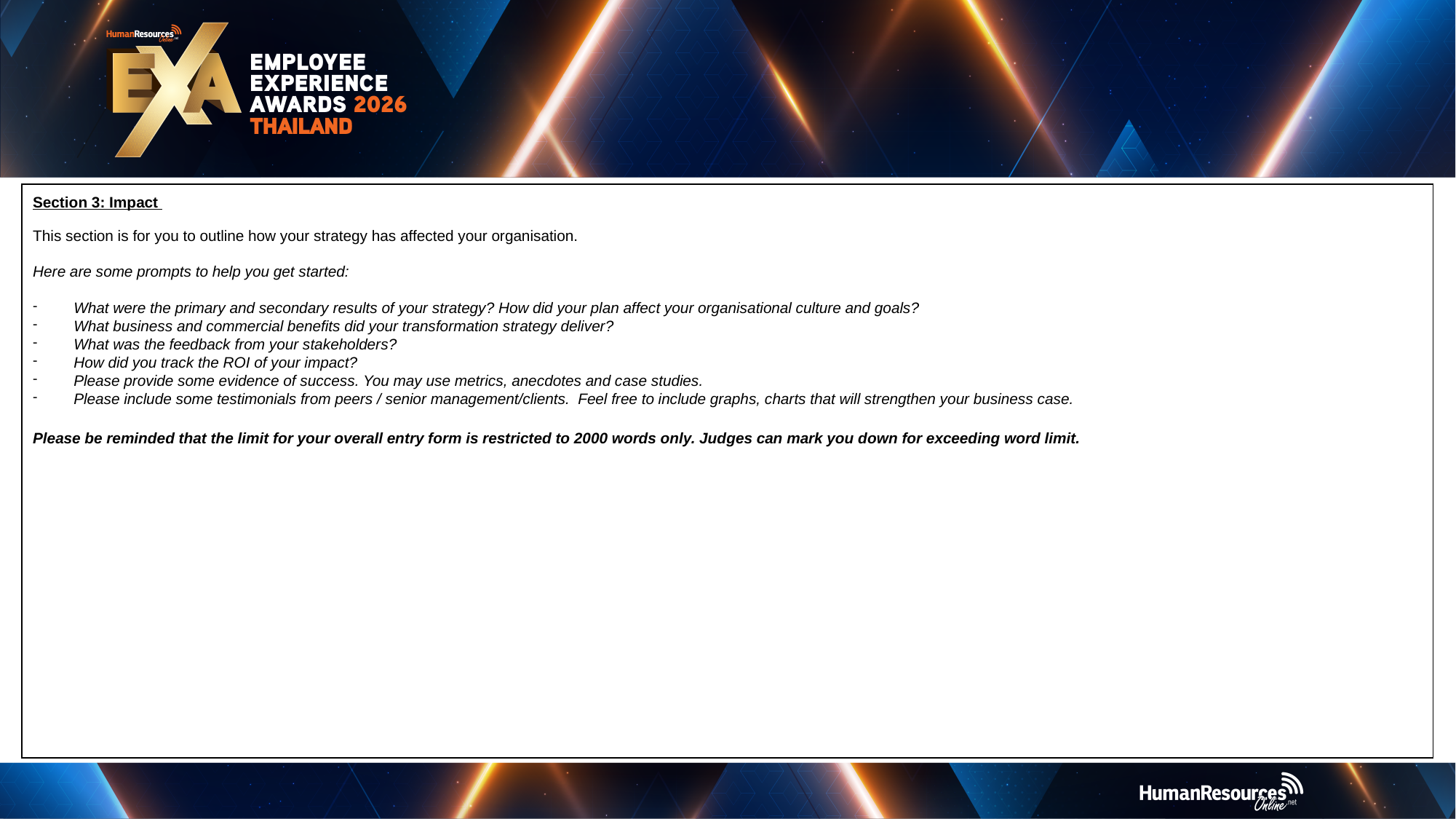

Section 3: Impact
This section is for you to outline how your strategy has affected your organisation.

Here are some prompts to help you get started:

What were the primary and secondary results of your strategy? How did your plan affect your organisational culture and goals?
What business and commercial benefits did your transformation strategy deliver?
What was the feedback from your stakeholders?
How did you track the ROI of your impact?
Please provide some evidence of success. You may use metrics, anecdotes and case studies.
Please include some testimonials from peers / senior management/clients.  Feel free to include graphs, charts that will strengthen your business case.

Please be reminded that the limit for your overall entry form is restricted to 2000 words only. Judges can mark you down for exceeding word limit.